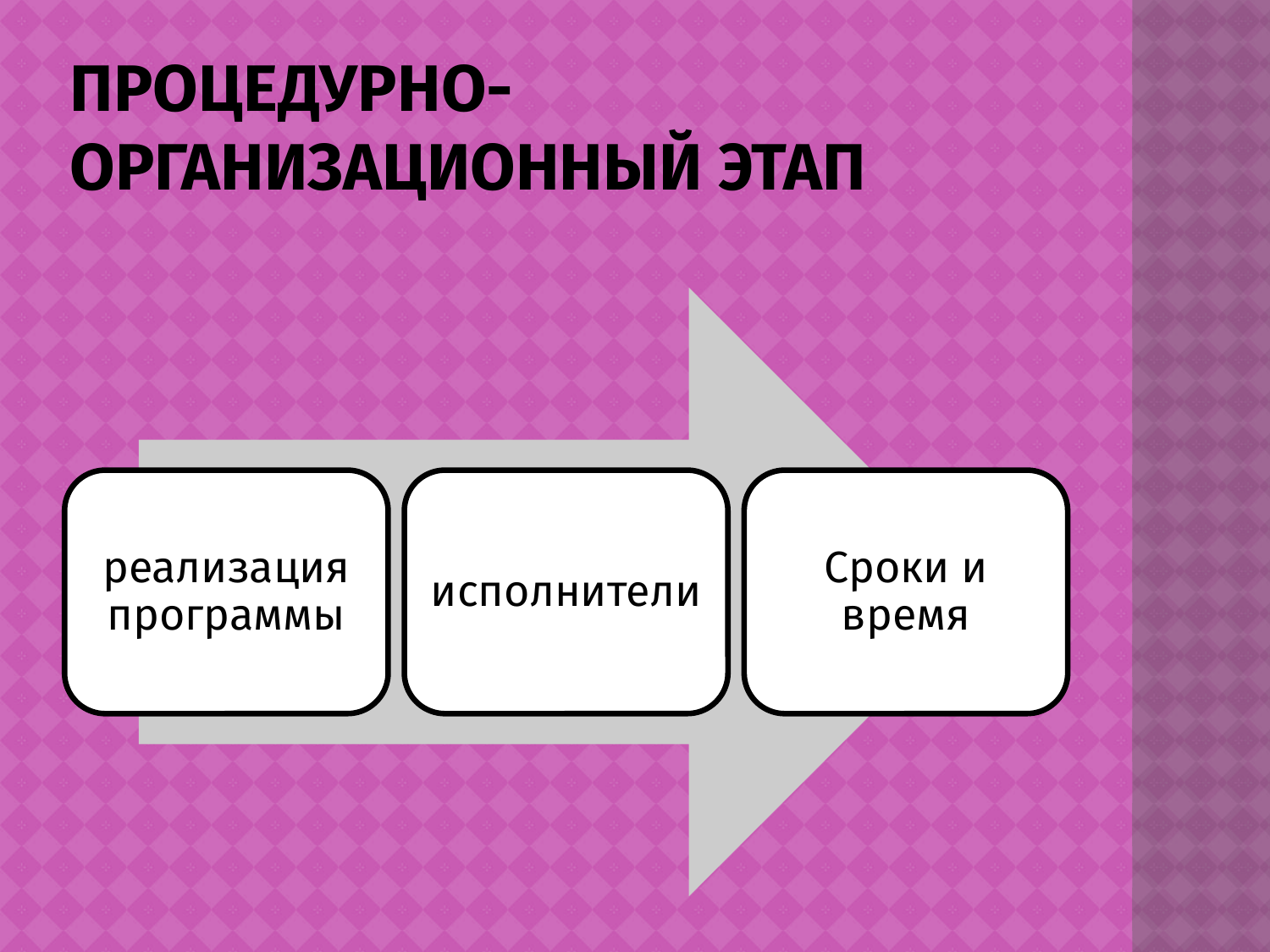

# Процедурно-организационный этап
реализация программы
исполнители
Сроки и время